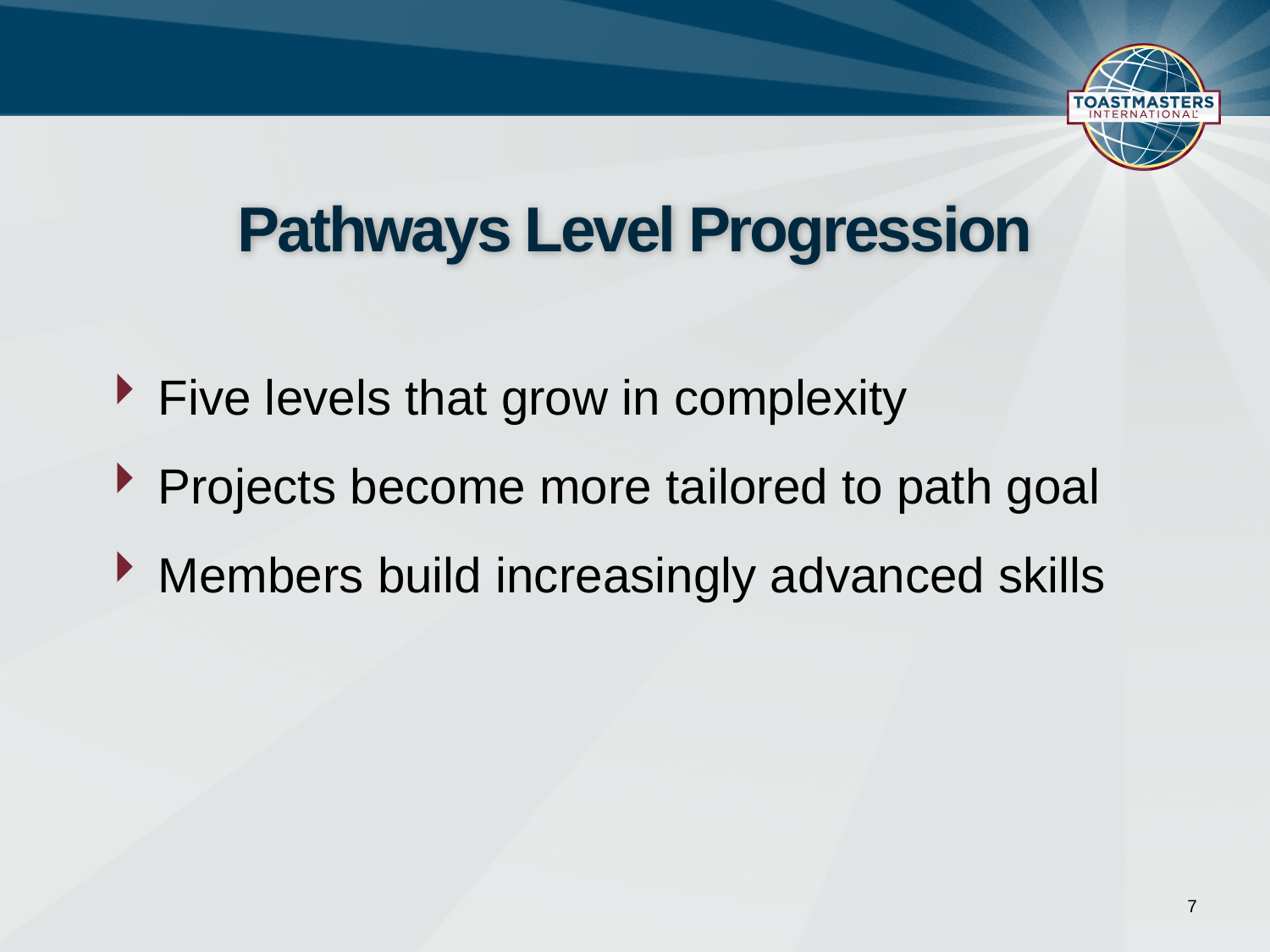

# Pathways Level Progression
Five levels that grow in complexity
Projects become more tailored to path goal
Members build increasingly advanced skills
7